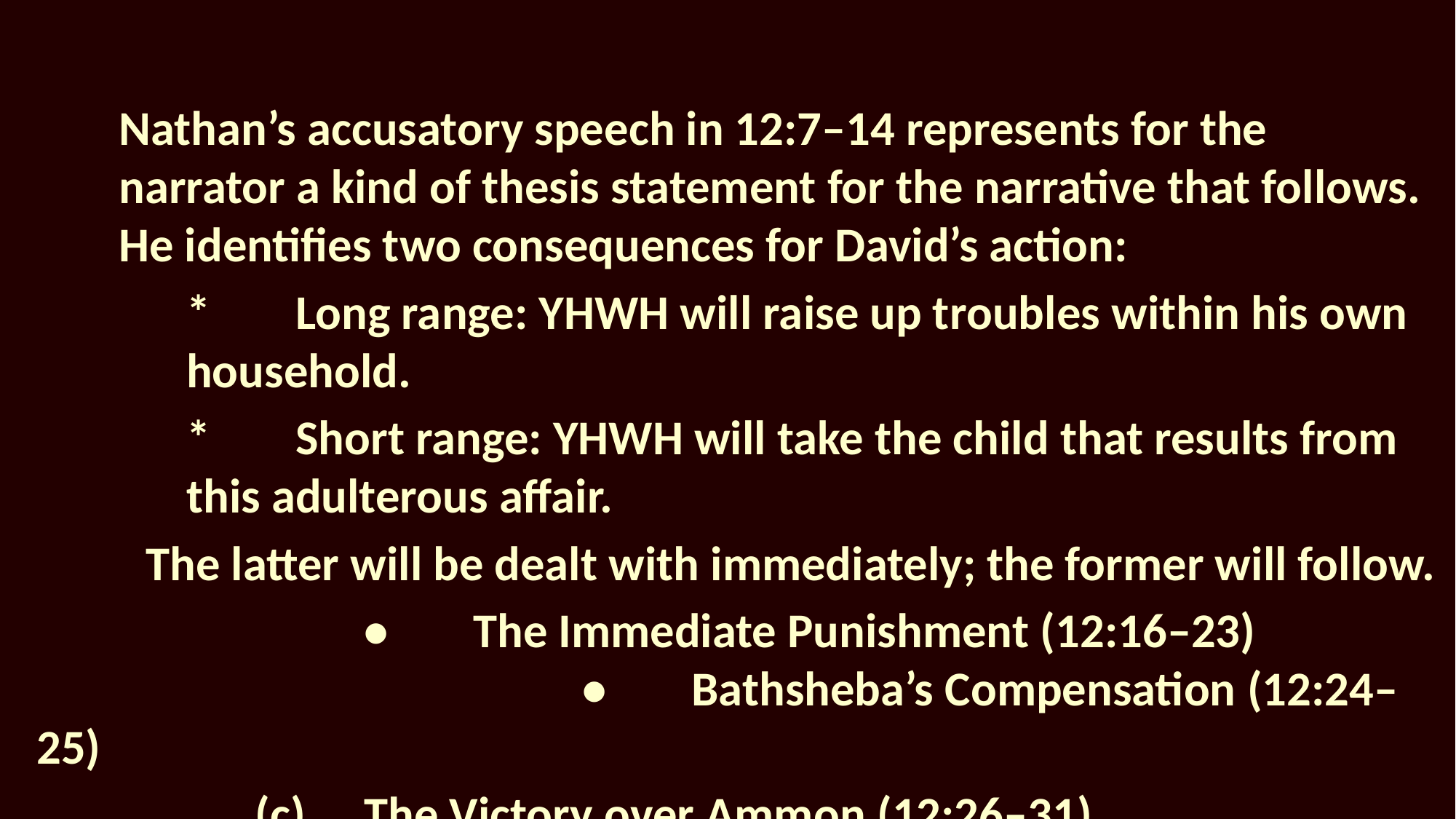

Nathan’s accusatory speech in 12:7–14 represents for the narrator a kind of thesis statement for the narrative that follows. He identifies two consequences for David’s action:
	*	Long range: YHWH will raise up troubles within his own household.
	*	Short range: YHWH will take the child that results from this adulterous affair.
	The latter will be dealt with immediately; the former will follow.
			•	The Immediate Punishment (12:16–23)						•	Bathsheba’s Compensation (12:24–25)
		(c)	The Victory over Ammon (12:26–31)